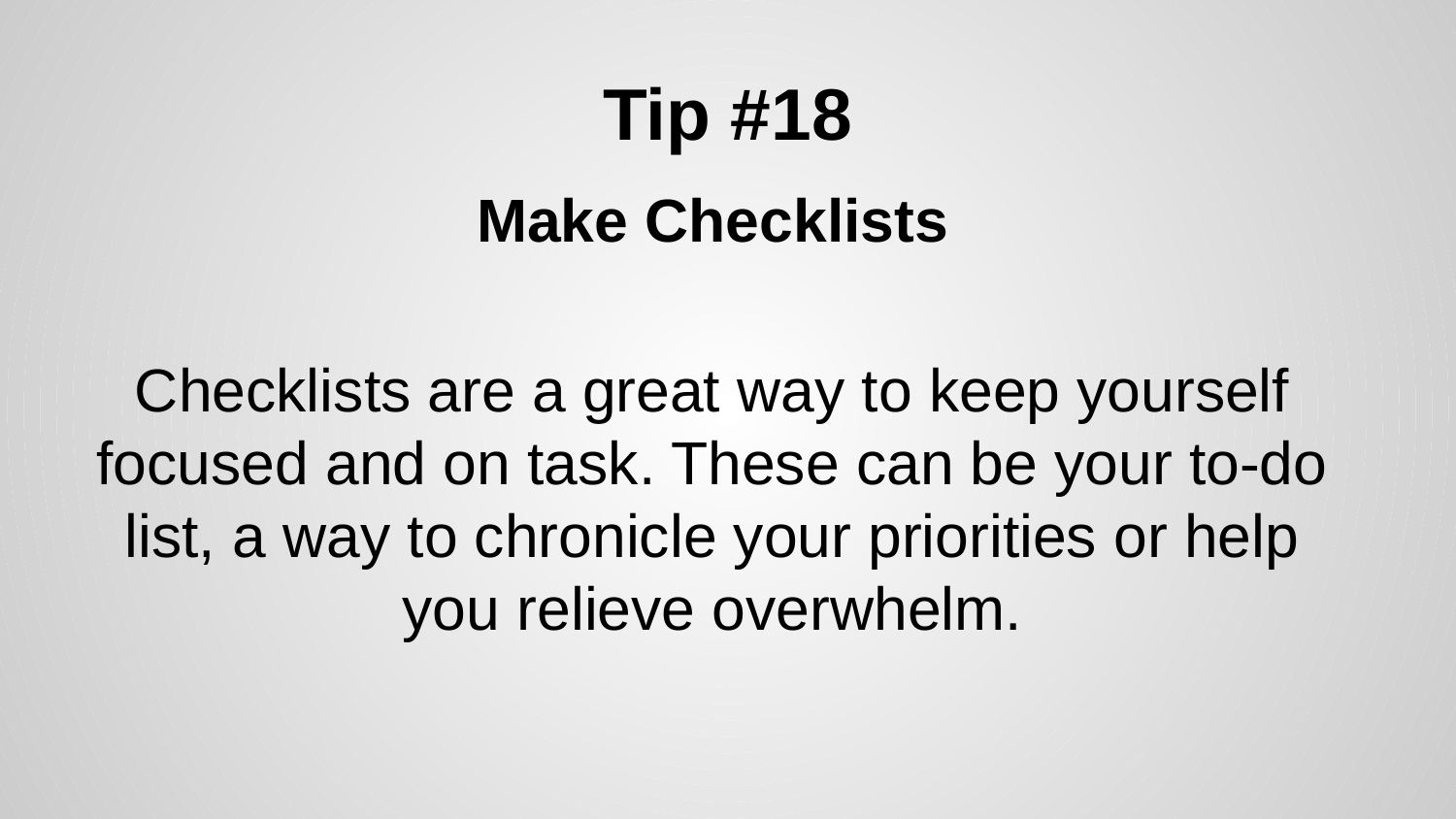

# Tip #18

Make Checklists

Checklists are a great way to keep yourself focused and on task. These can be your to-do list, a way to chronicle your priorities or help you relieve overwhelm.